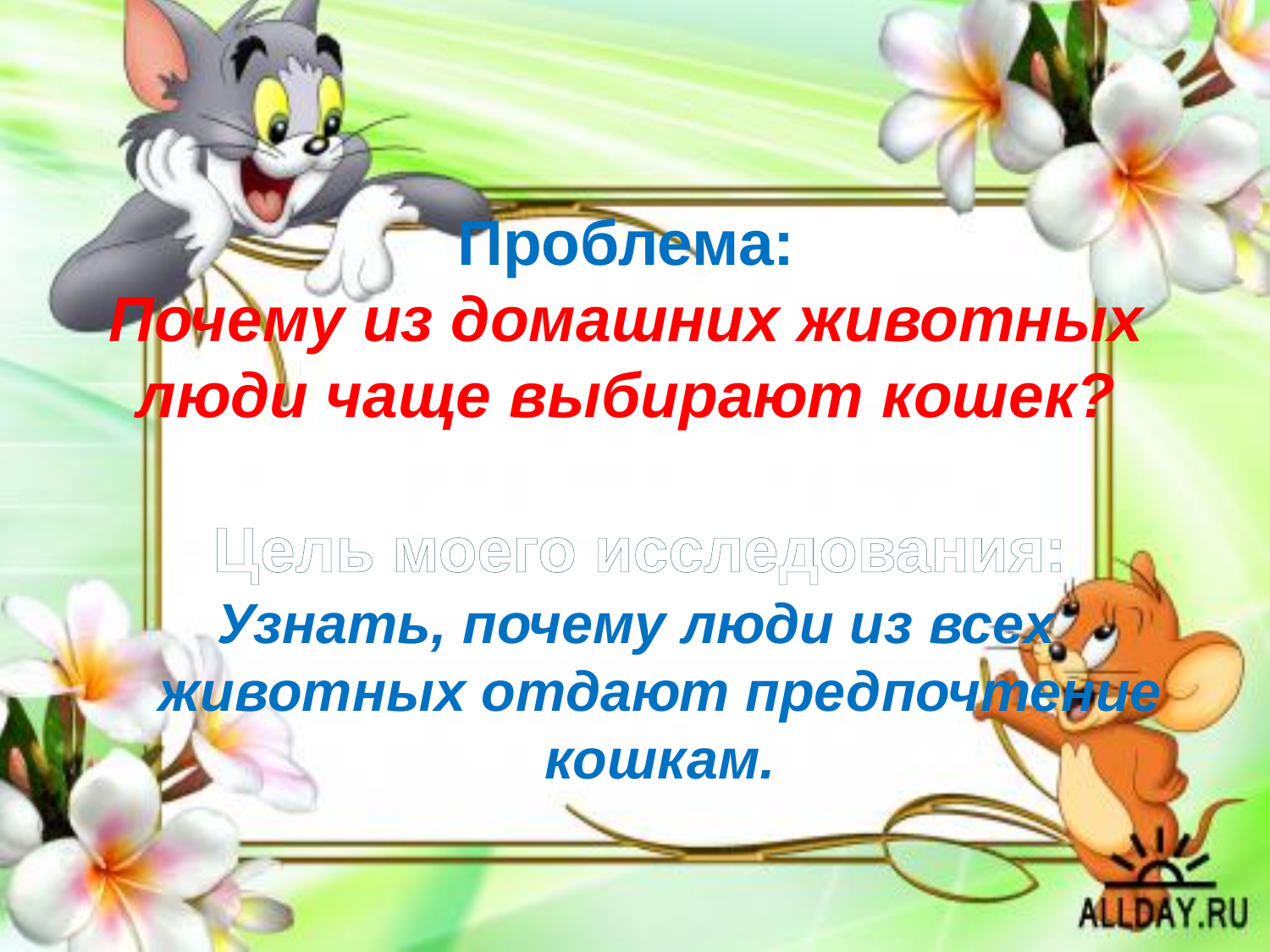

# Проблема: Почему из домашних животных люди чаще выбирают кошек?

Узнать, почему люди из всех животных отдают предпочтение кошкам.

Цель моего исследования: